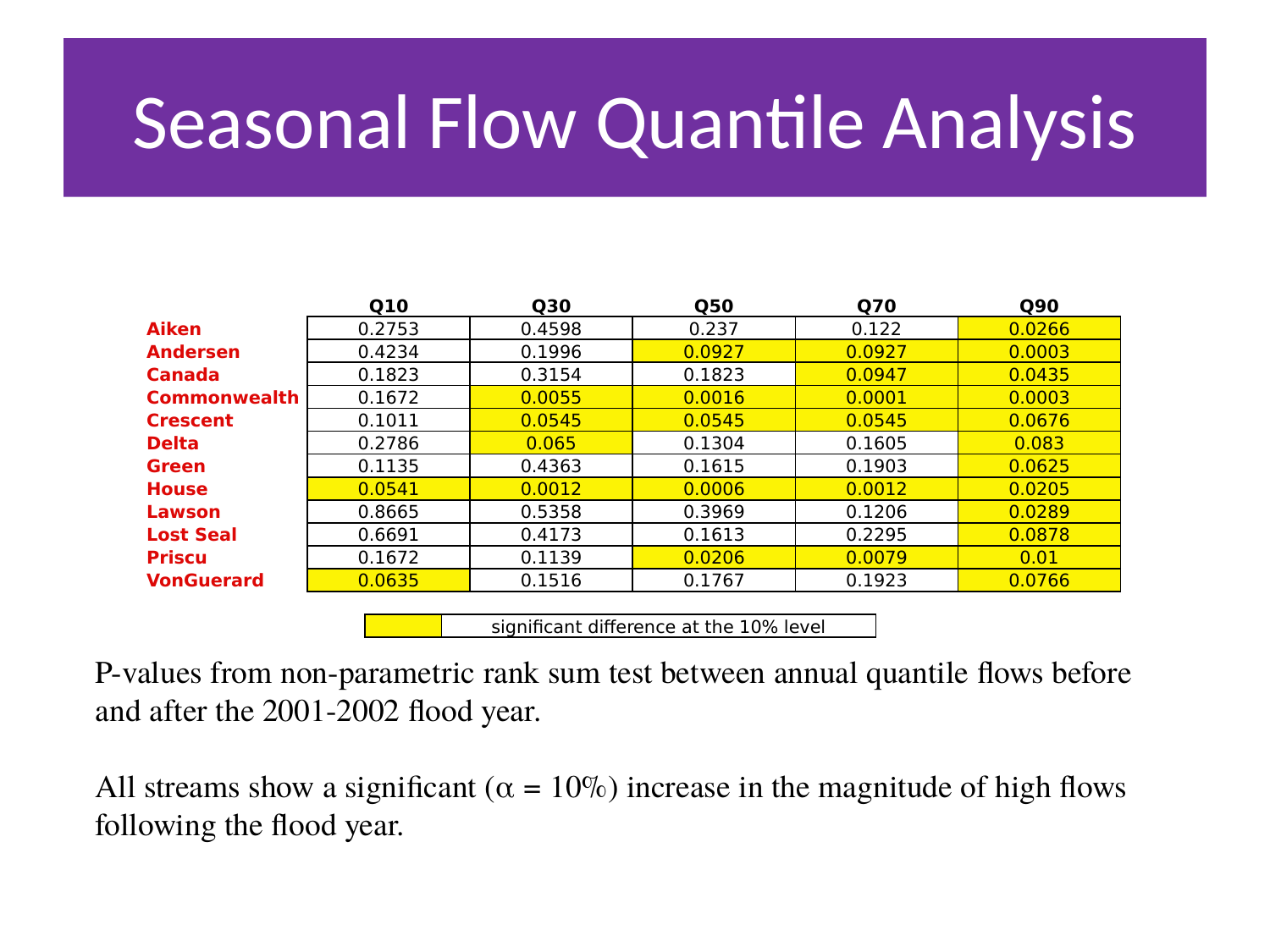

# Seasonal Flow Quantile Analysis
|  | Q10 | Q30 | Q50 | Q70 | Q90 |
| --- | --- | --- | --- | --- | --- |
| Aiken | 0.2753 | 0.4598 | 0.237 | 0.122 | 0.0266 |
| Andersen | 0.4234 | 0.1996 | 0.0927 | 0.0927 | 0.0003 |
| Canada | 0.1823 | 0.3154 | 0.1823 | 0.0947 | 0.0435 |
| Commonwealth | 0.1672 | 0.0055 | 0.0016 | 0.0001 | 0.0003 |
| Crescent | 0.1011 | 0.0545 | 0.0545 | 0.0545 | 0.0676 |
| Delta | 0.2786 | 0.065 | 0.1304 | 0.1605 | 0.083 |
| Green | 0.1135 | 0.4363 | 0.1615 | 0.1903 | 0.0625 |
| House | 0.0541 | 0.0012 | 0.0006 | 0.0012 | 0.0205 |
| Lawson | 0.8665 | 0.5358 | 0.3969 | 0.1206 | 0.0289 |
| Lost Seal | 0.6691 | 0.4173 | 0.1613 | 0.2295 | 0.0878 |
| Priscu | 0.1672 | 0.1139 | 0.0206 | 0.0079 | 0.01 |
| VonGuerard | 0.0635 | 0.1516 | 0.1767 | 0.1923 | 0.0766 |
|  | significant difference at the 10% level |
| --- | --- |
P-values from non-parametric rank sum test between annual quantile flows before and after the 2001-2002 flood year.

All streams show a significant (α = 10%) increase in the magnitude of high flows following the flood year.